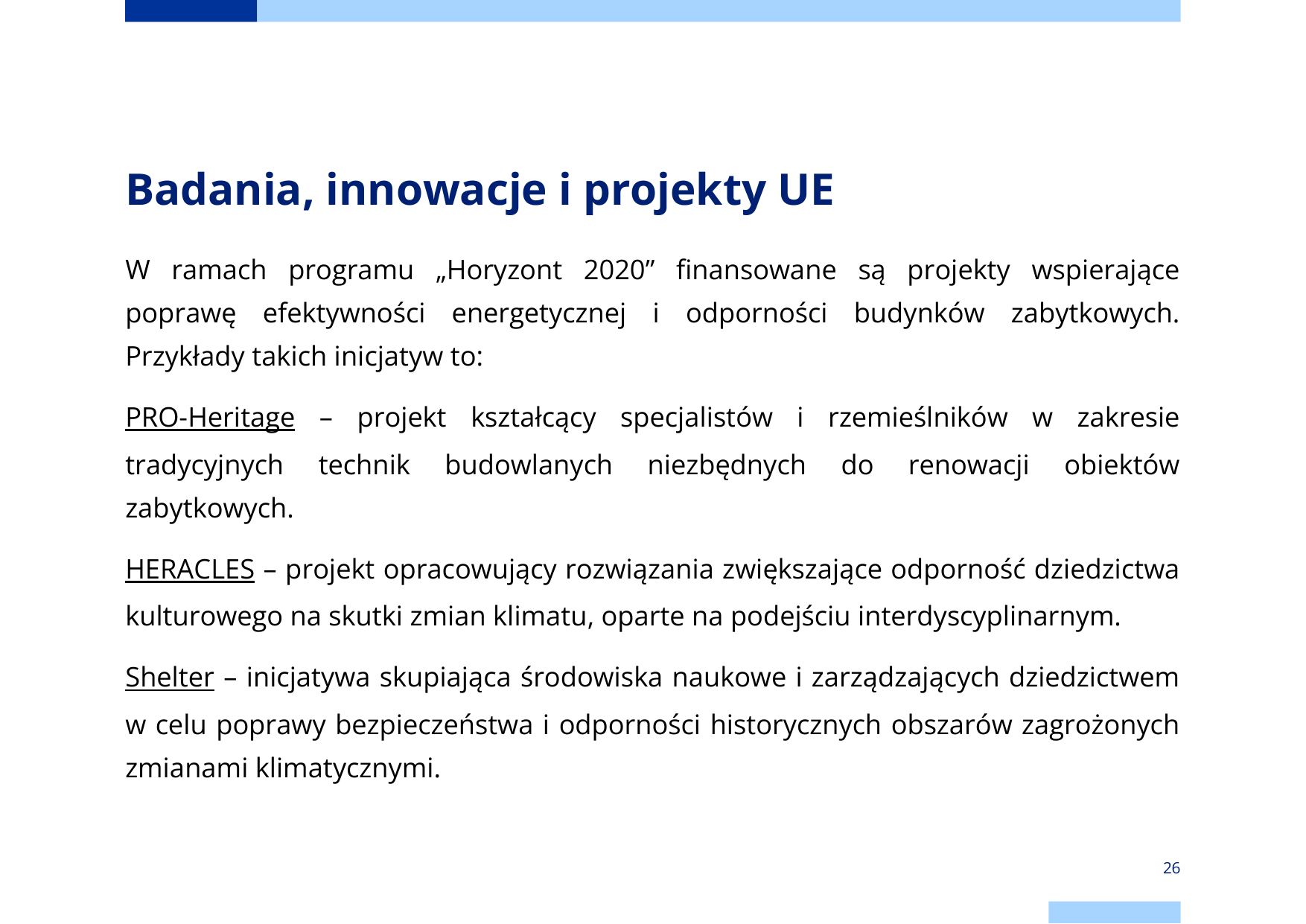

# Badania, innowacje i projekty UE
W ramach programu „Horyzont 2020” finansowane są projekty wspierające poprawę efektywności energetycznej i odporności budynków zabytkowych. Przykłady takich inicjatyw to:
PRO-Heritage – projekt kształcący specjalistów i rzemieślników w zakresie tradycyjnych technik budowlanych niezbędnych do renowacji obiektów zabytkowych.
HERACLES – projekt opracowujący rozwiązania zwiększające odporność dziedzictwa kulturowego na skutki zmian klimatu, oparte na podejściu interdyscyplinarnym.
Shelter – inicjatywa skupiająca środowiska naukowe i zarządzających dziedzictwem w celu poprawy bezpieczeństwa i odporności historycznych obszarów zagrożonych zmianami klimatycznymi.
26